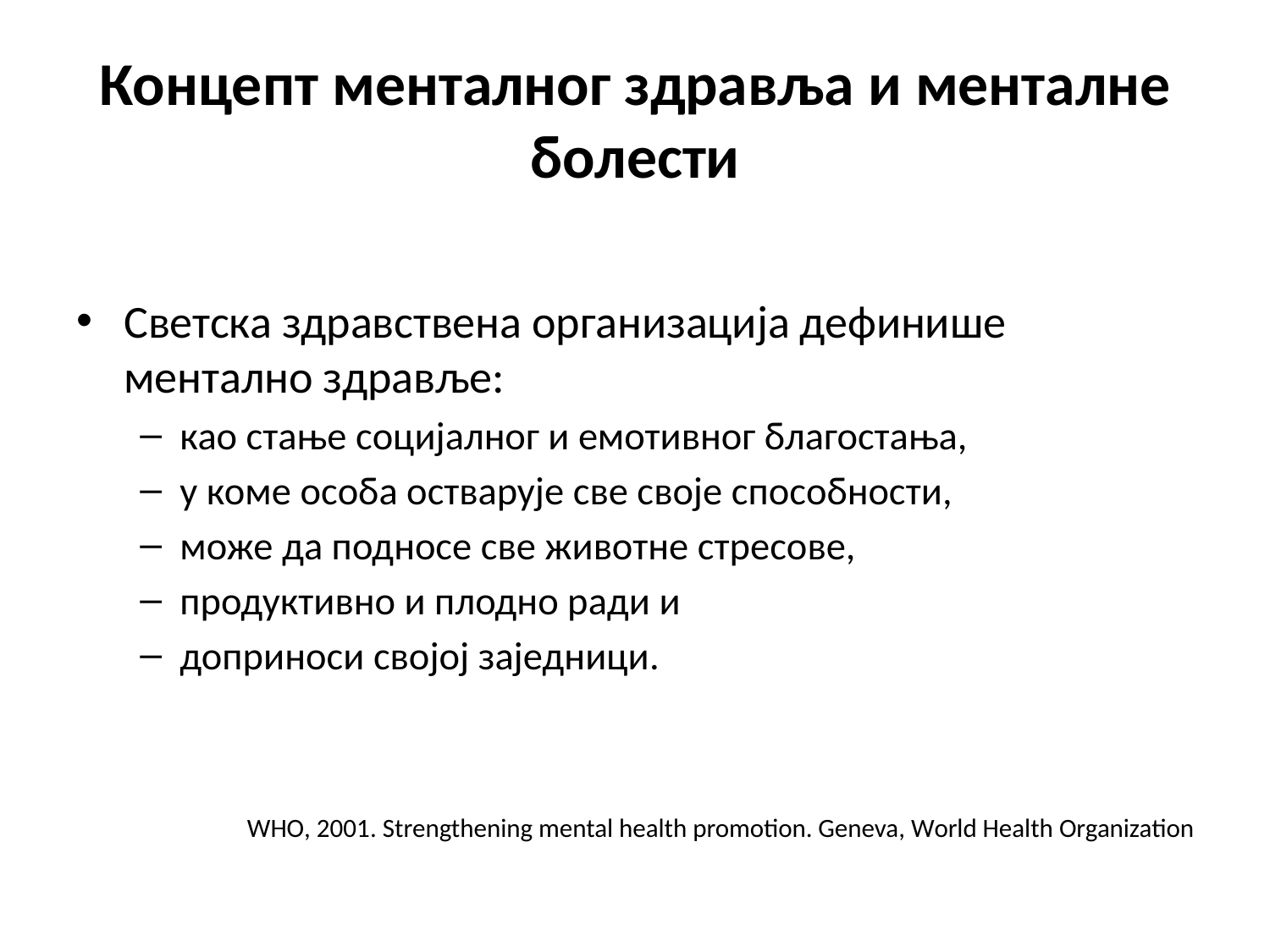

Концепт менталног здравља и менталне болести

Светска здравствена организација дефинише ментално здравље:
као стање социјалног и емотивног благостања,
у коме особа остварује све своје способности,
може да подносе све животне стресове,
продуктивно и плодно ради и
доприноси својој заједници.

WHО, 2001. Strengthening mental health promotion. Geneva, World Health Organization